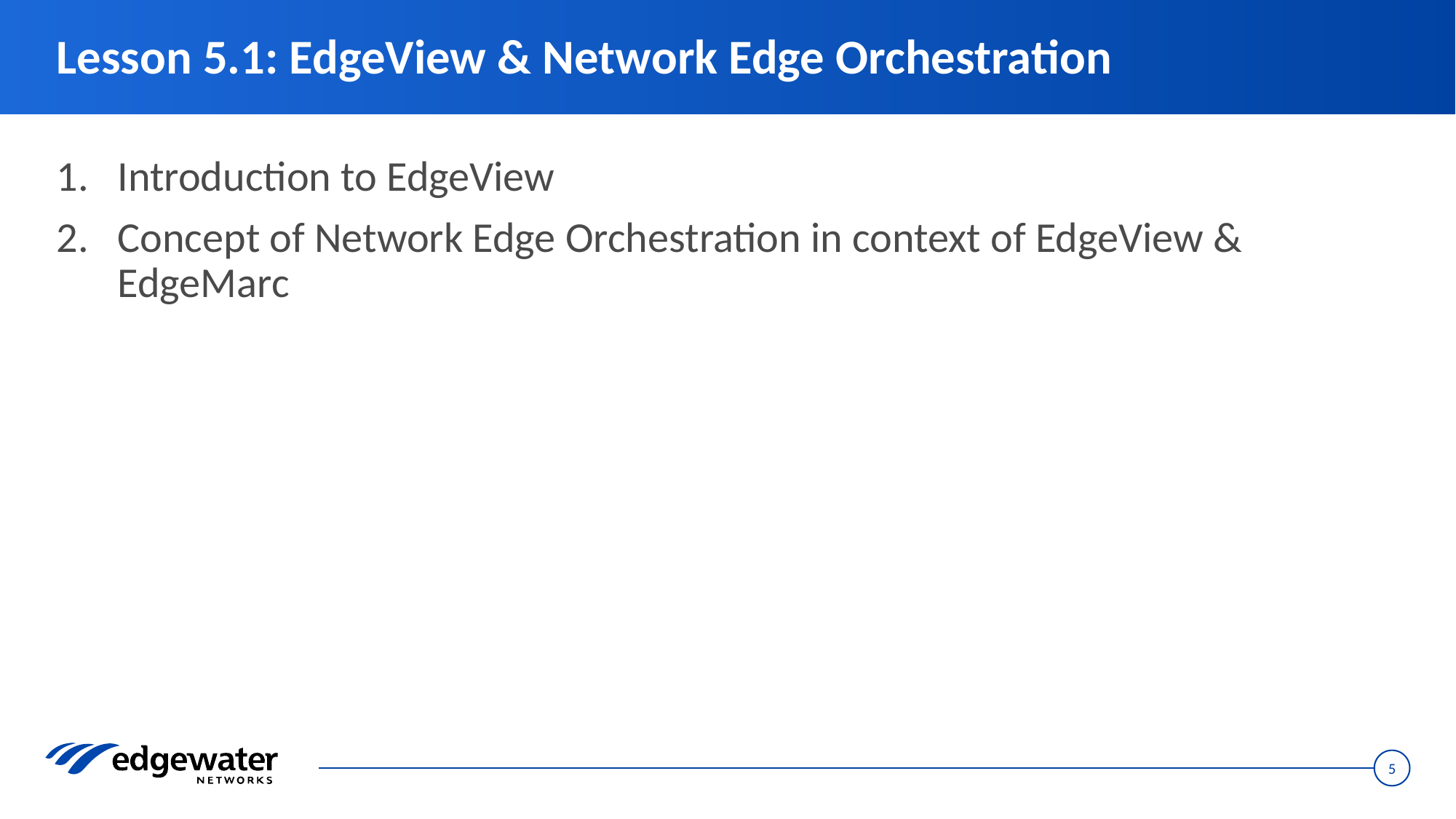

# Lesson 5.1: EdgeView & Network Edge Orchestration
Introduction to EdgeView
Concept of Network Edge Orchestration in context of EdgeView & EdgeMarc